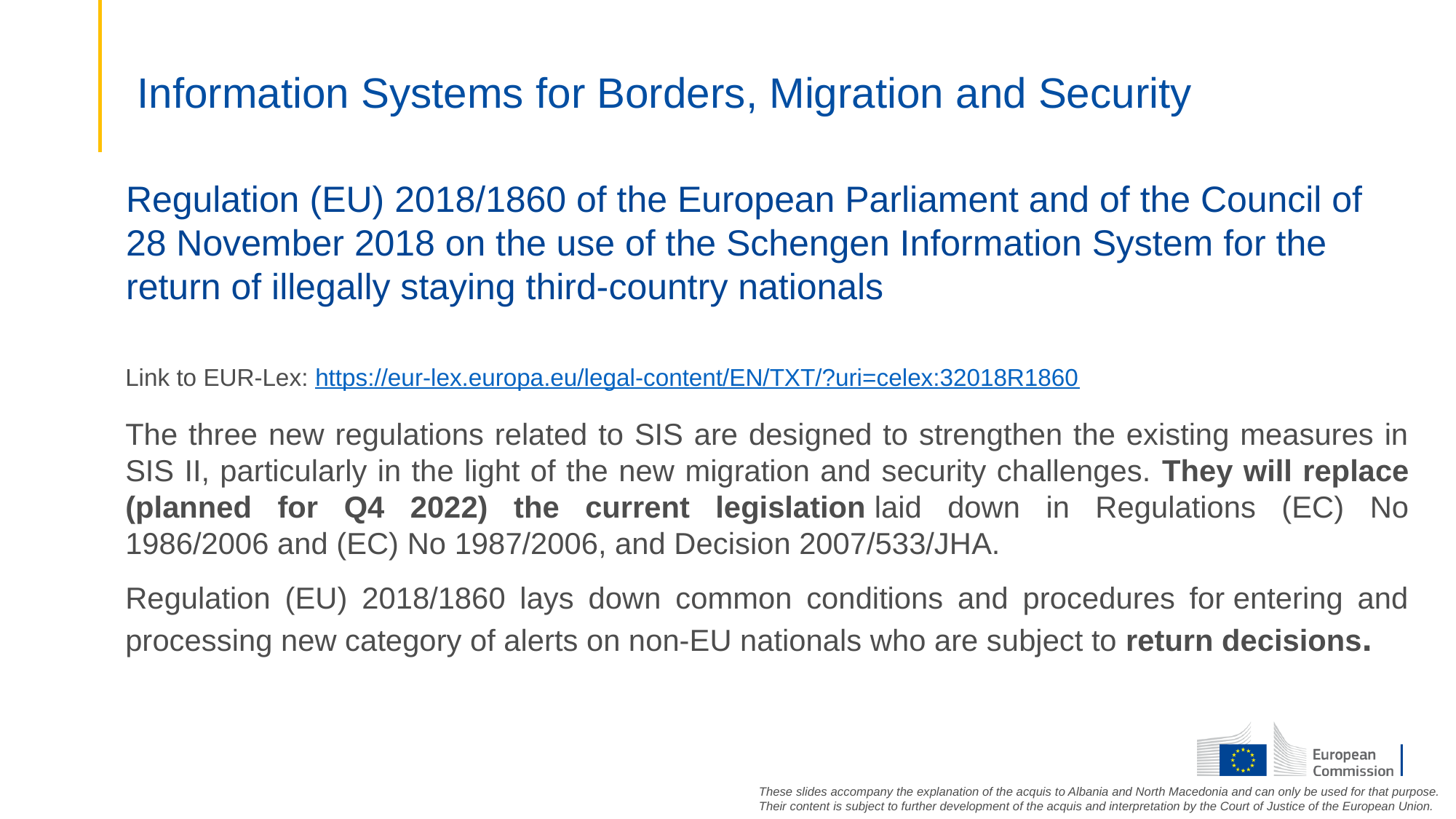

# Information Systems for Borders, Migration and Security
Regulation (EU) 2018/1860 of the European Parliament and of the Council of 28 November 2018 on the use of the Schengen Information System for the return of illegally staying third-country nationals
Link to EUR-Lex: https://eur-lex.europa.eu/legal-content/EN/TXT/?uri=celex:32018R1860

The three new regulations related to SIS are designed to strengthen the existing measures in SIS II, particularly in the light of the new migration and security challenges. They will replace (planned for Q4 2022) the current legislation laid down in Regulations (EC) No 1986/2006 and (EC) No 1987/2006, and Decision 2007/533/JHA.
Regulation (EU) 2018/1860 lays down common conditions and procedures for entering and processing new category of alerts on non-EU nationals who are subject to return decisions.